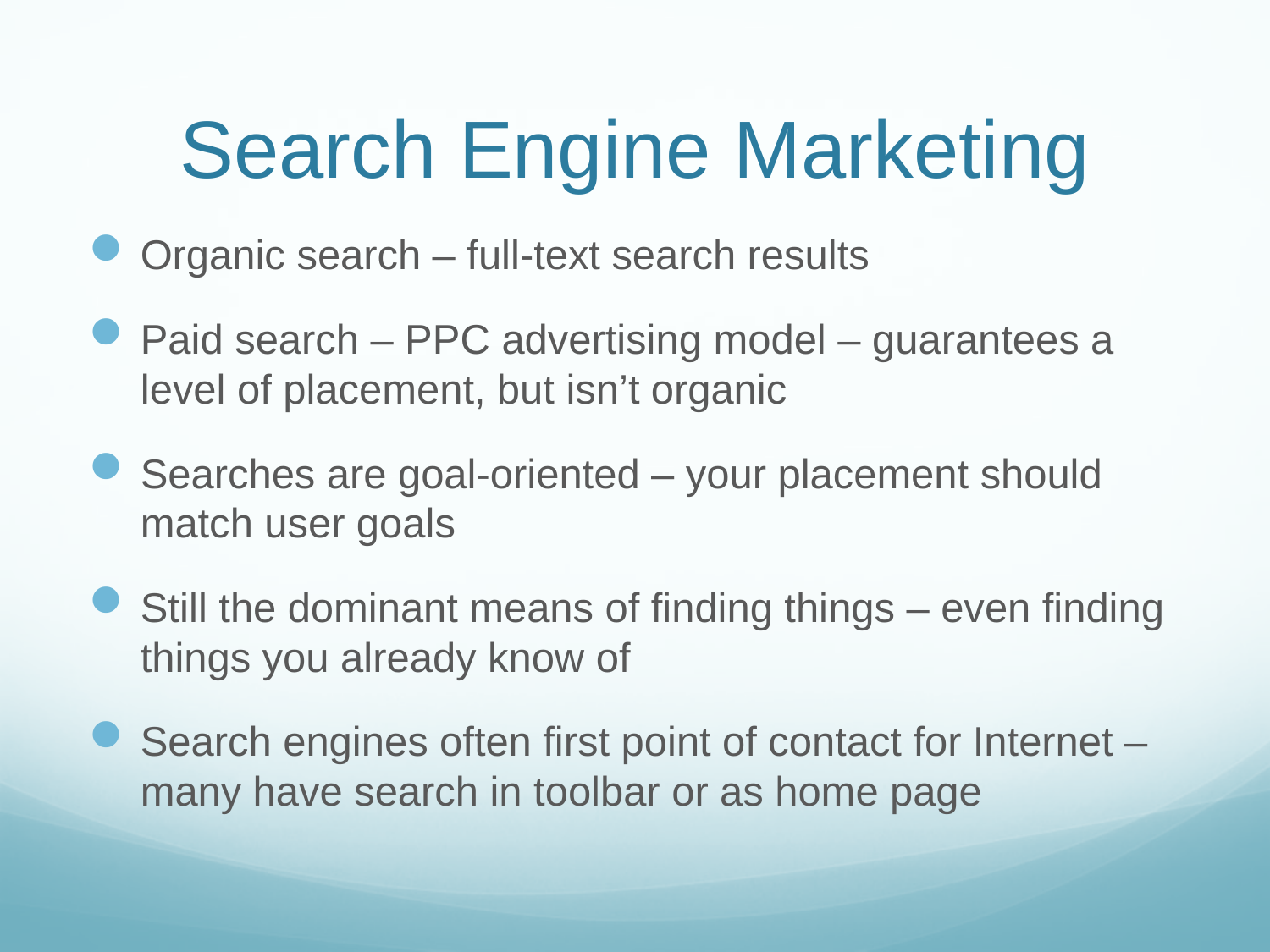

# Search Engine Marketing
Organic search – full-text search results
Paid search – PPC advertising model – guarantees a level of placement, but isn’t organic
Searches are goal-oriented – your placement should match user goals
Still the dominant means of finding things – even finding things you already know of
Search engines often first point of contact for Internet – many have search in toolbar or as home page